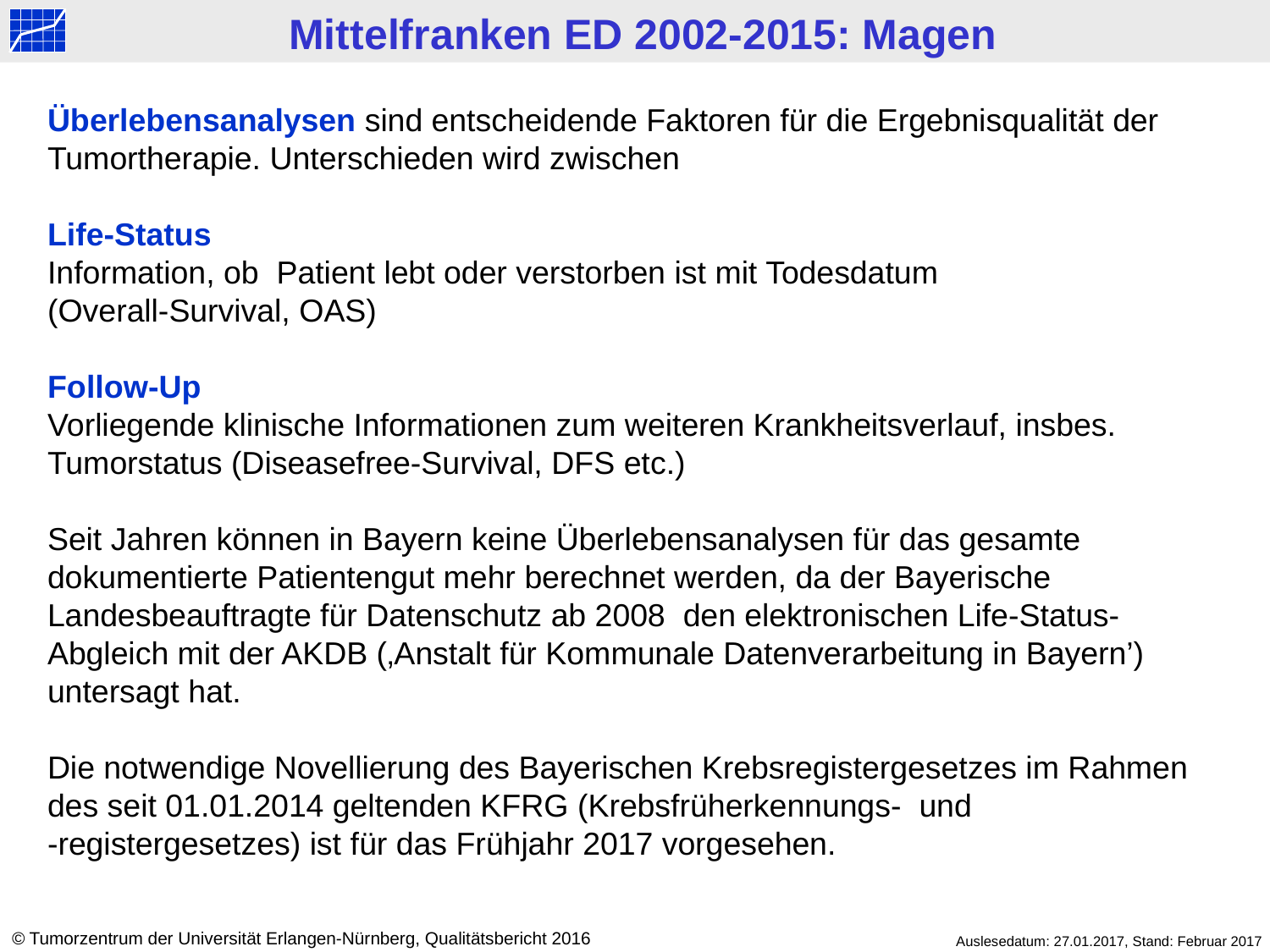

Überlebensanalysen sind entscheidende Faktoren für die Ergebnisqualität der Tumortherapie. Unterschieden wird zwischen

Life-Status
Information, ob  Patient lebt oder verstorben ist mit Todesdatum
(Overall-Survival, OAS)
Follow-Up
Vorliegende klinische Informationen zum weiteren Krankheitsverlauf, insbes. Tumorstatus (Diseasefree-Survival, DFS etc.)

Seit Jahren können in Bayern keine Überlebensanalysen für das gesamte dokumentierte Patientengut mehr berechnet werden, da der Bayerische Landesbeauftragte für Datenschutz ab 2008  den elektronischen Life-Status-Abgleich mit der AKDB (‚Anstalt für Kommunale Datenverarbeitung in Bayern’) untersagt hat.

Die notwendige Novellierung des Bayerischen Krebsregistergesetzes im Rahmen des seit 01.01.2014 geltenden KFRG (Krebsfrüherkennungs-  und
-registergesetzes) ist für das Frühjahr 2017 vorgesehen.